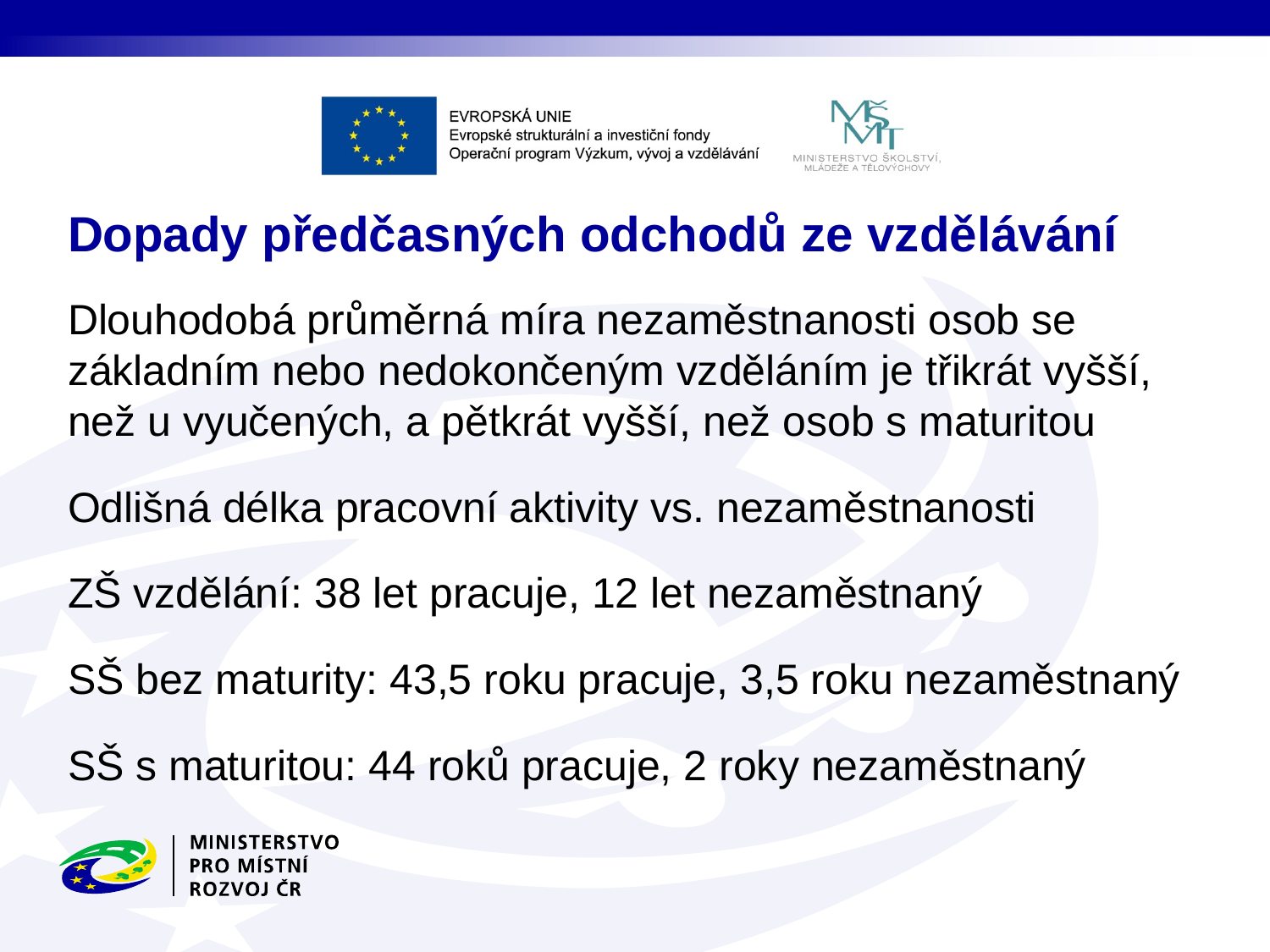

# Dopady předčasných odchodů ze vzdělávání
Dlouhodobá průměrná míra nezaměstnanosti osob se základním nebo nedokončeným vzděláním je třikrát vyšší, než u vyučených, a pětkrát vyšší, než osob s maturitou
Odlišná délka pracovní aktivity vs. nezaměstnanosti
ZŠ vzdělání: 38 let pracuje, 12 let nezaměstnaný
SŠ bez maturity: 43,5 roku pracuje, 3,5 roku nezaměstnaný
SŠ s maturitou: 44 roků pracuje, 2 roky nezaměstnaný